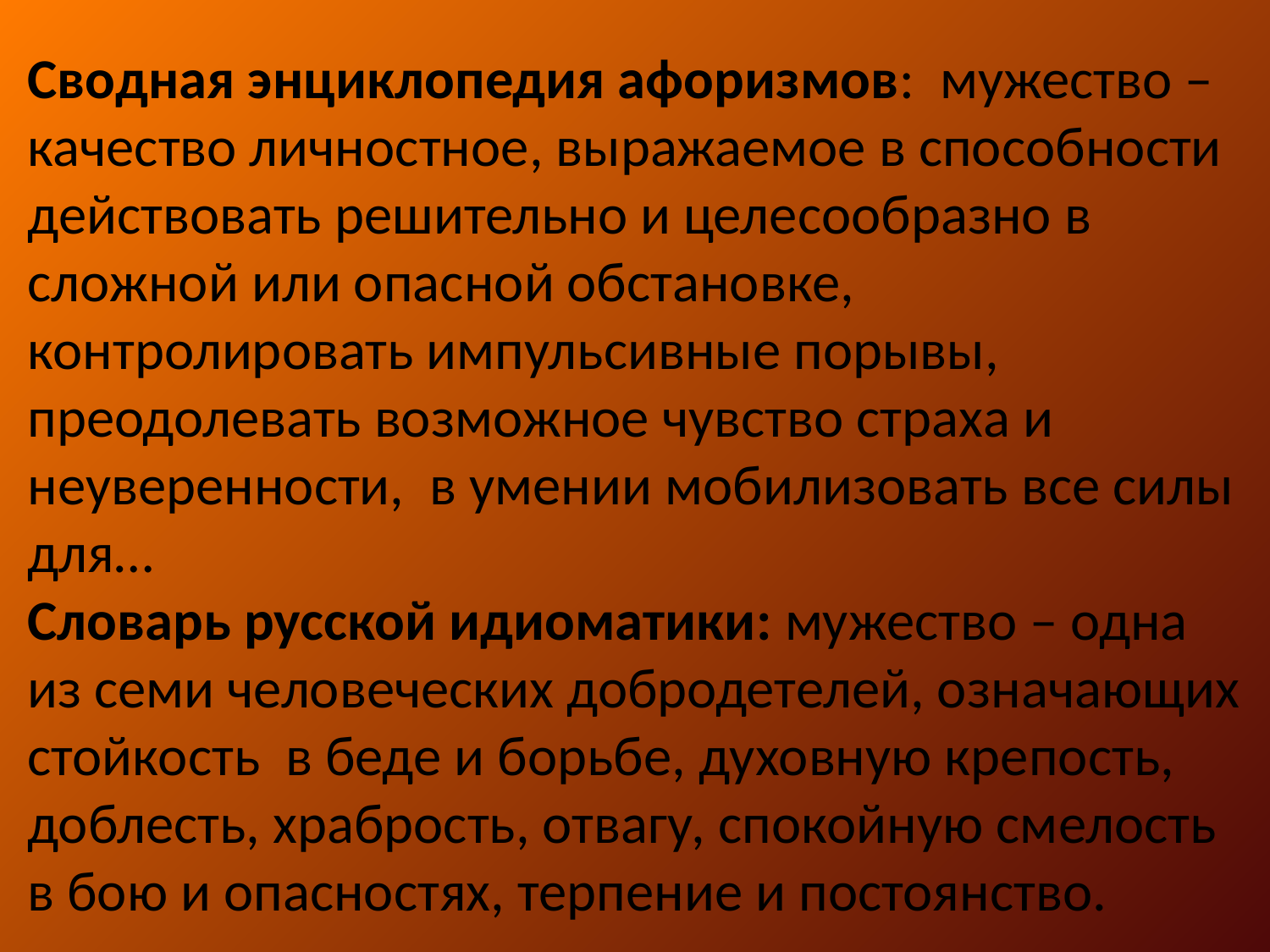

Сводная энциклопедия афоризмов:  мужество – качество личностное, выражаемое в способности действовать решительно и целесообразно в сложной или опасной обстановке, контролировать импульсивные порывы, преодолевать возможное чувство страха и неуверенности,  в умении мобилизовать все силы для…
Словарь русской идиоматики: мужество – одна из семи человеческих добродетелей, означающих стойкость  в беде и борьбе, духовную крепость, доблесть, храбрость, отвагу, спокойную смелость в бою и опасностях, терпение и постоянство.